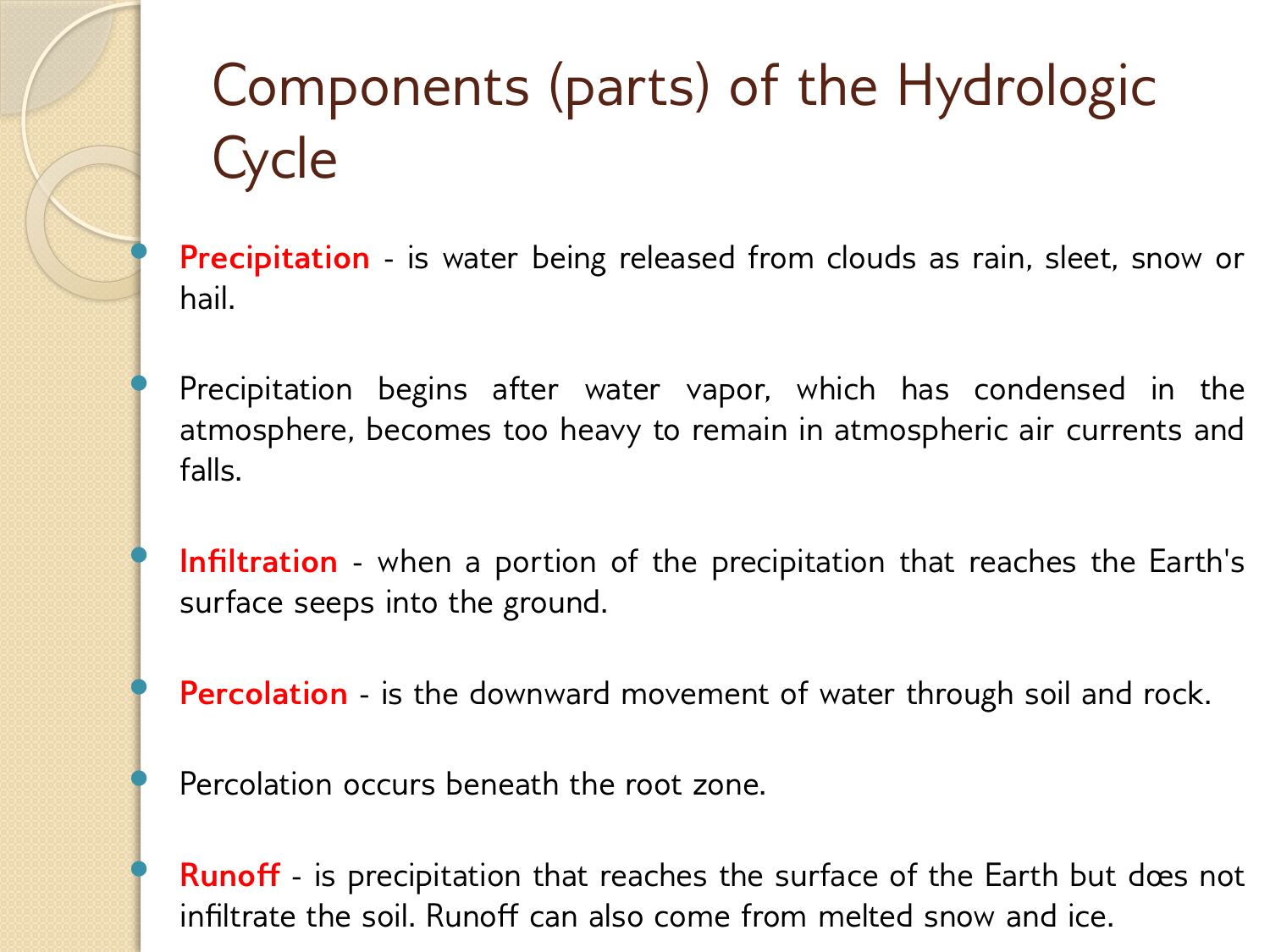

# Components (parts) of the Hydrologic Cycle
Precipitation - is water being released from clouds as rain, sleet, snow or hail.

Precipitation begins after water vapor, which has condensed in the atmosphere, becomes too heavy to remain in atmospheric air currents and falls.

Infiltration - when a portion of the precipitation that reaches the Earth's surface seeps into the ground.

Percolation - is the downward movement of water through soil and rock.

Percolation occurs beneath the root zone.

Runoff - is precipitation that reaches the surface of the Earth but does not infiltrate the soil. Runoff can also come from melted snow and ice.